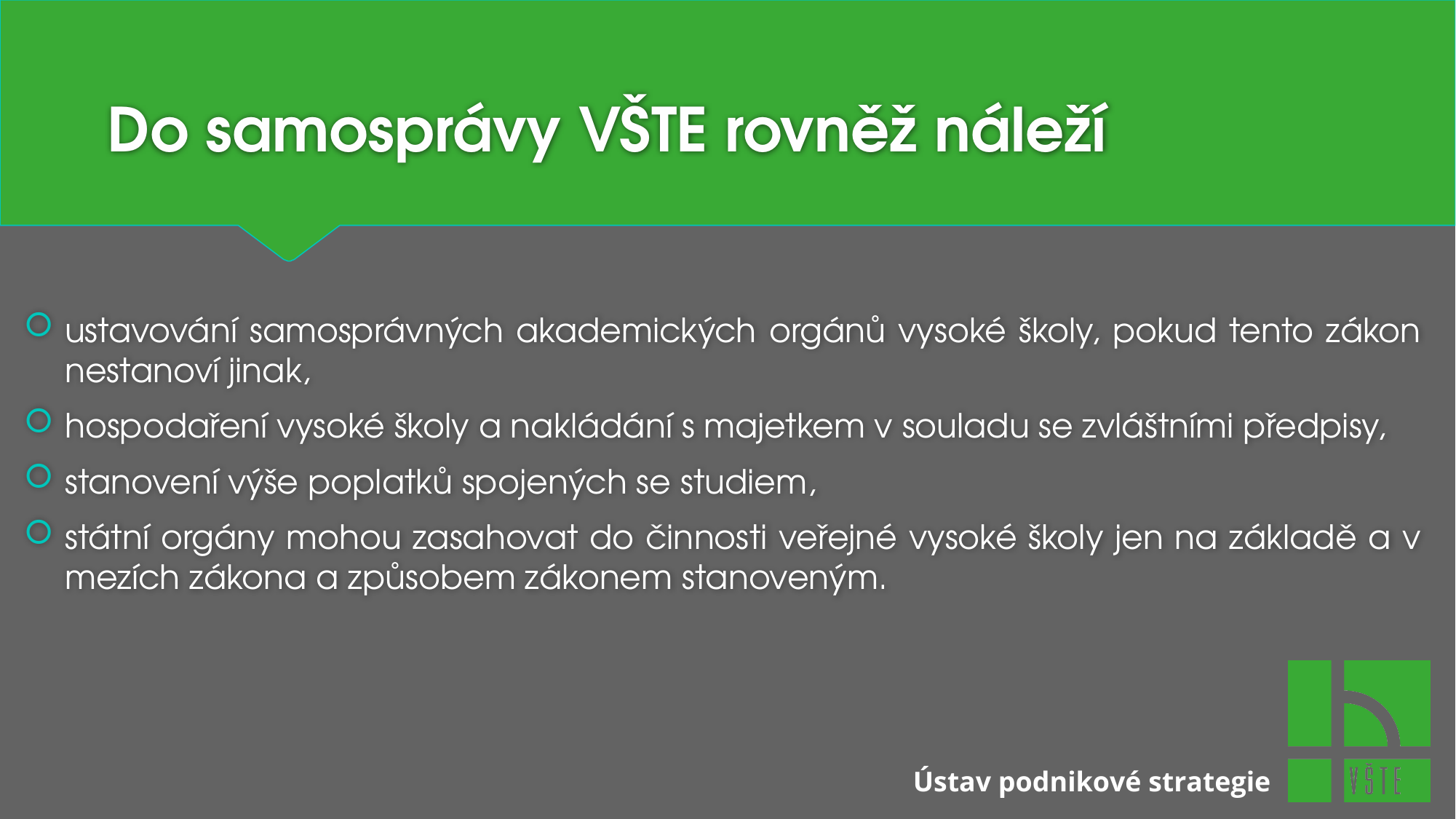

# Do samosprávy VŠTE rovněž náleží
ustavování samosprávných akademických orgánů vysoké školy, pokud tento zákon nestanoví jinak,
hospodaření vysoké školy a nakládání s majetkem v souladu se zvláštními předpisy,
stanovení výše poplatků spojených se studiem,
státní orgány mohou zasahovat do činnosti veřejné vysoké školy jen na základě a v mezích zákona a způsobem zákonem stanoveným.